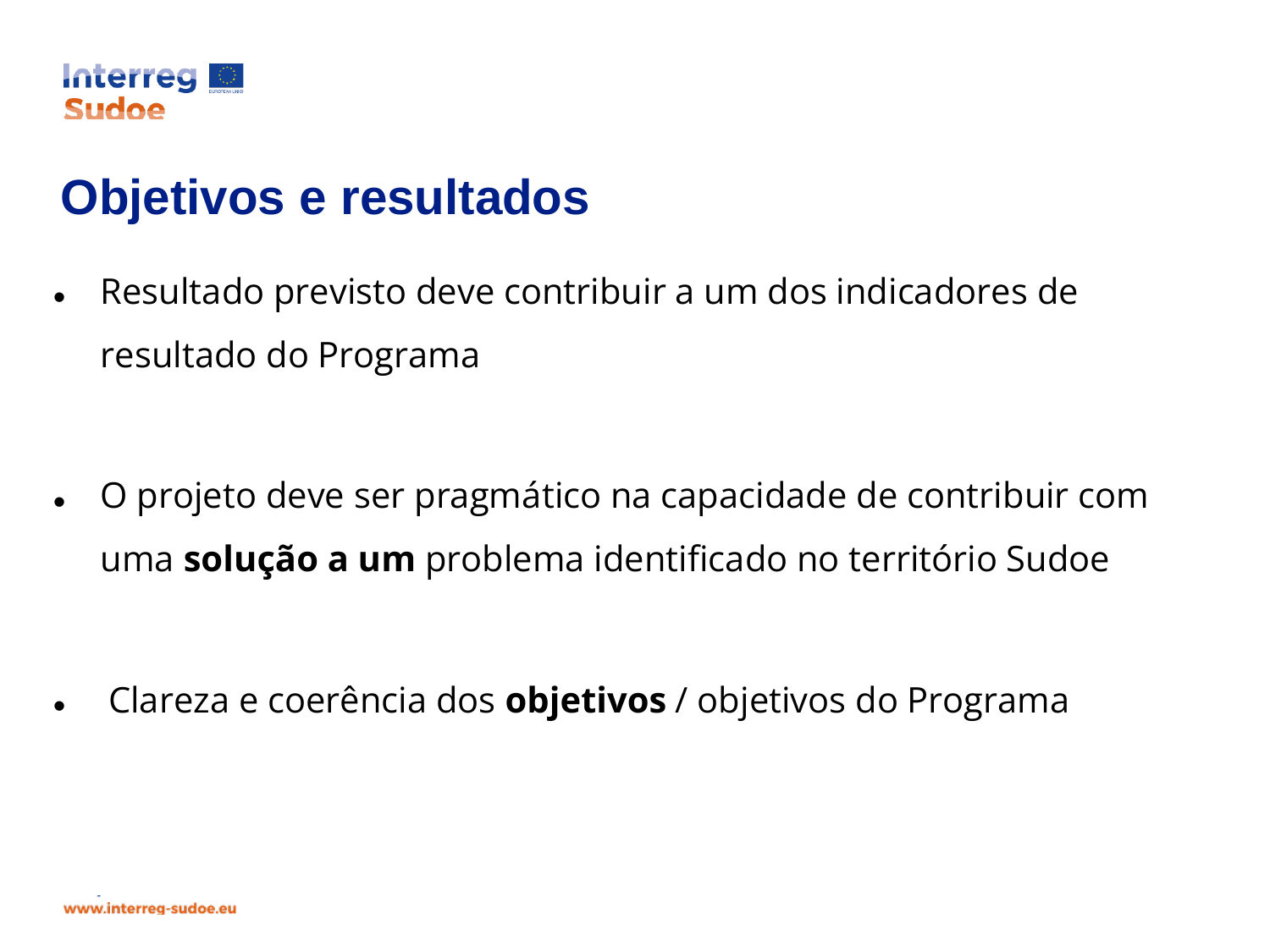

Resultado previsto deve contribuir a um dos indicadores de resultado do Programa

O projeto deve ser pragmático na capacidade de contribuir com uma solução a um problema identificado no território Sudoe

Clareza e coerência dos objetivos / objetivos do Programa

# Objetivos e resultados